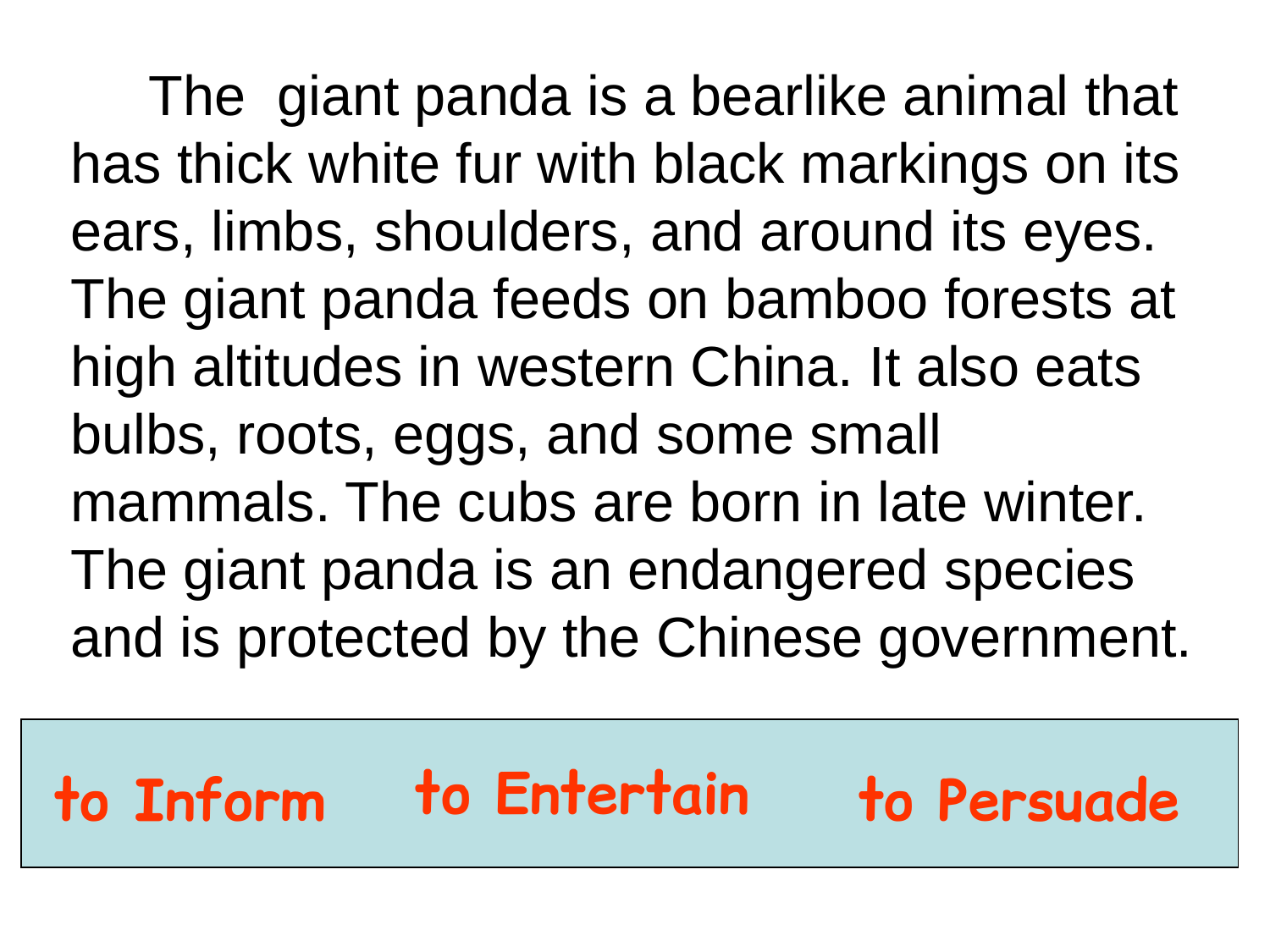

The  giant panda is a bearlike animal that has thick white fur with black markings on its ears, limbs, shoulders, and around its eyes. The giant panda feeds on bamboo forests at high altitudes in western China. It also eats bulbs, roots, eggs, and some small mammals. The cubs are born in late winter. The giant panda is an endangered species and is protected by the Chinese government.

 to Inform

 to Persuade
to Entertain